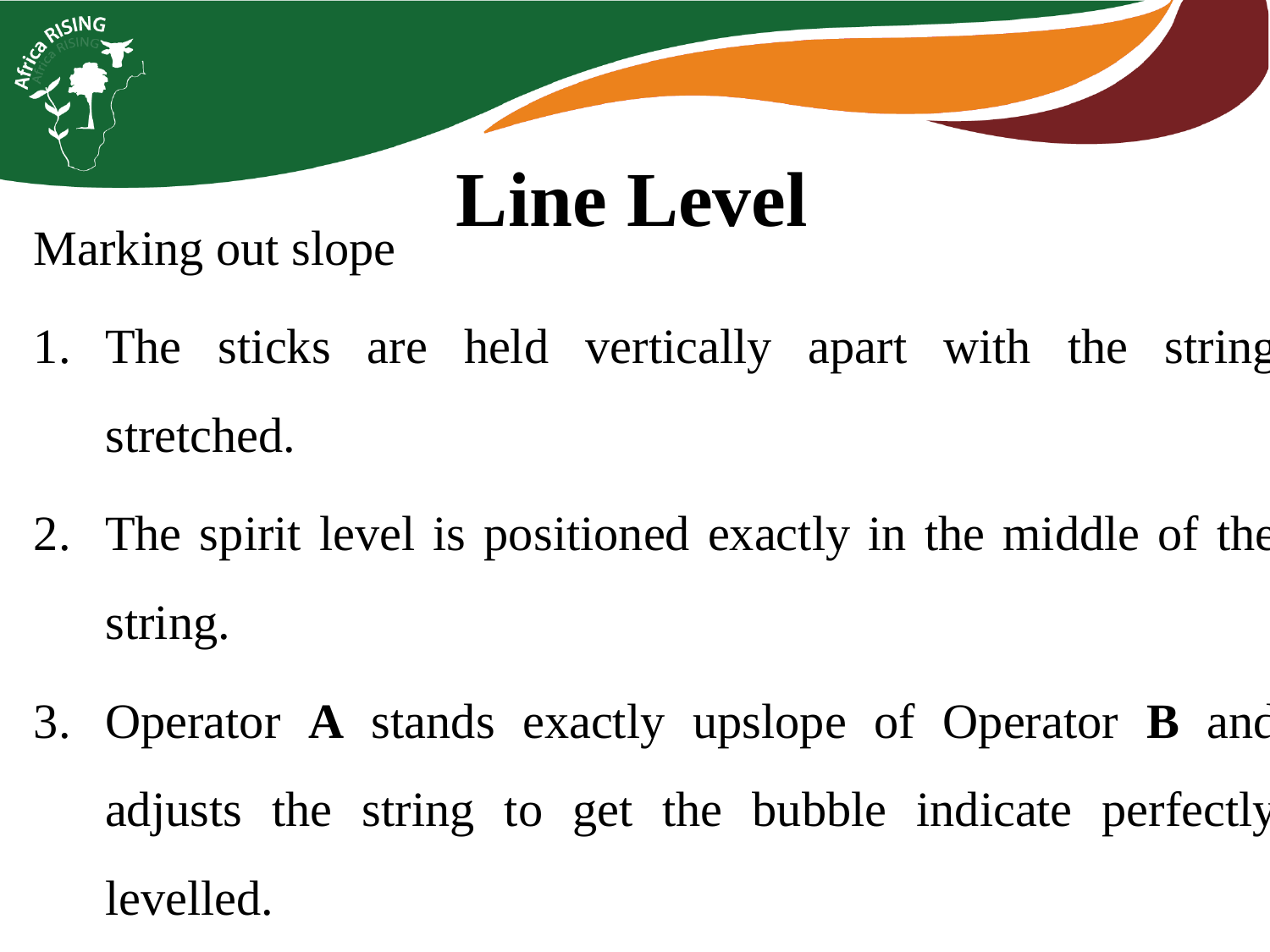

# Line Level
Marking out slope
The sticks are held vertically apart with the string stretched.
The spirit level is positioned exactly in the middle of the string.
Operator A stands exactly upslope of Operator B and adjusts the string to get the bubble indicate perfectly levelled.